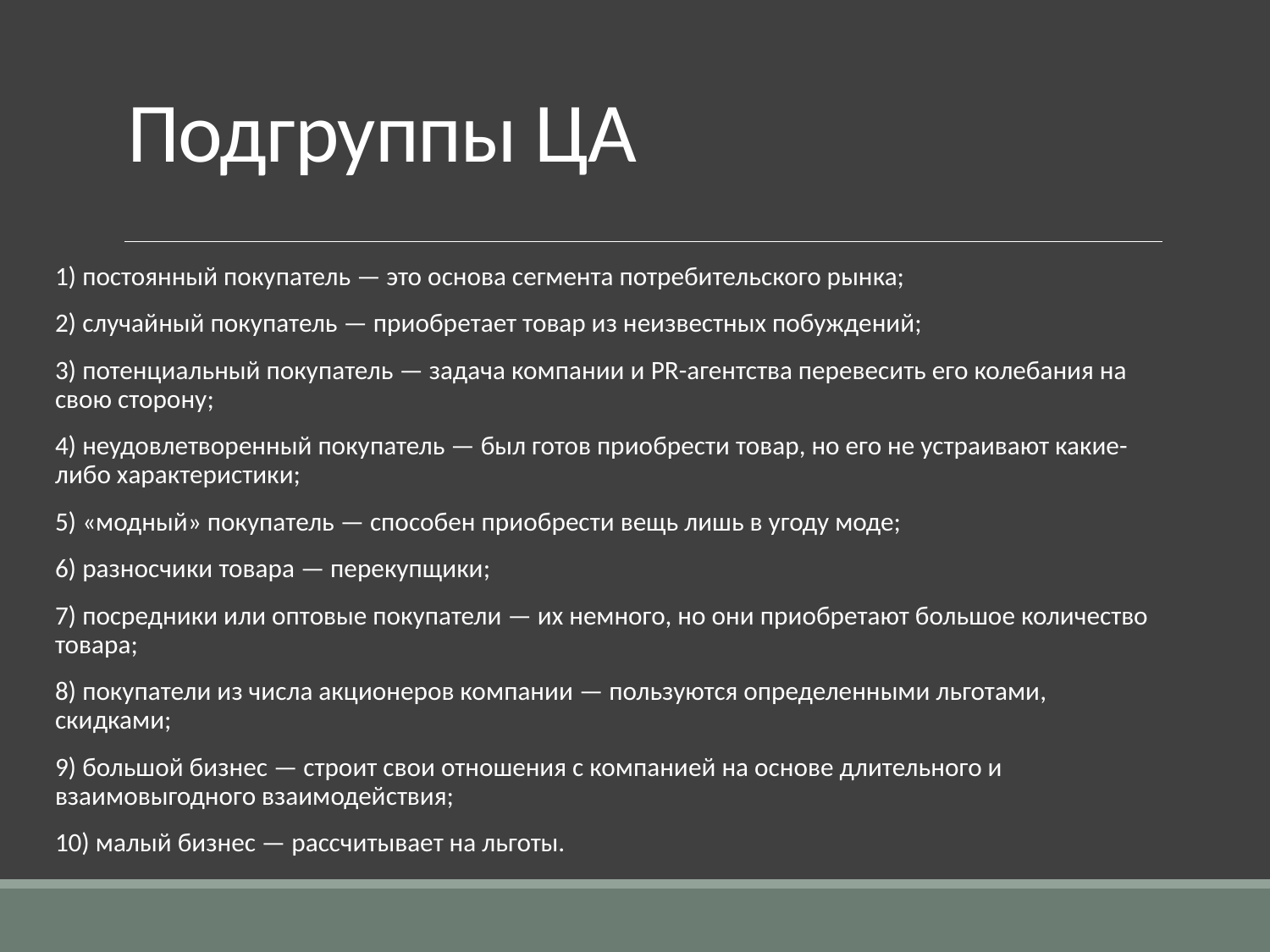

# Подгруппы ЦА
1) постоянный покупатель — это основа сегмента потребительского рынка;
2) случайный покупатель — приобретает товар из неизвестных побуждений;
3) потенциальный покупатель — задача компании и PR-агентства перевесить его колебания на свою сторону;
4) неудовлетворенный покупатель — был готов приобрести товар, но его не устраивают какие-либо характеристики;
5) «модный» покупатель — способен приобрести вещь лишь в угоду моде;
6) разносчики товара — перекупщики;
7) посредники или оптовые покупатели — их немного, но они приобретают большое количество товара;
8) покупатели из числа акционеров компании — пользуются определенными льготами, скидками;
9) большой бизнес — строит свои отношения с компанией на основе длительного и взаимовыгодного взаимодействия;
10) малый бизнес — рассчитывает на льготы.